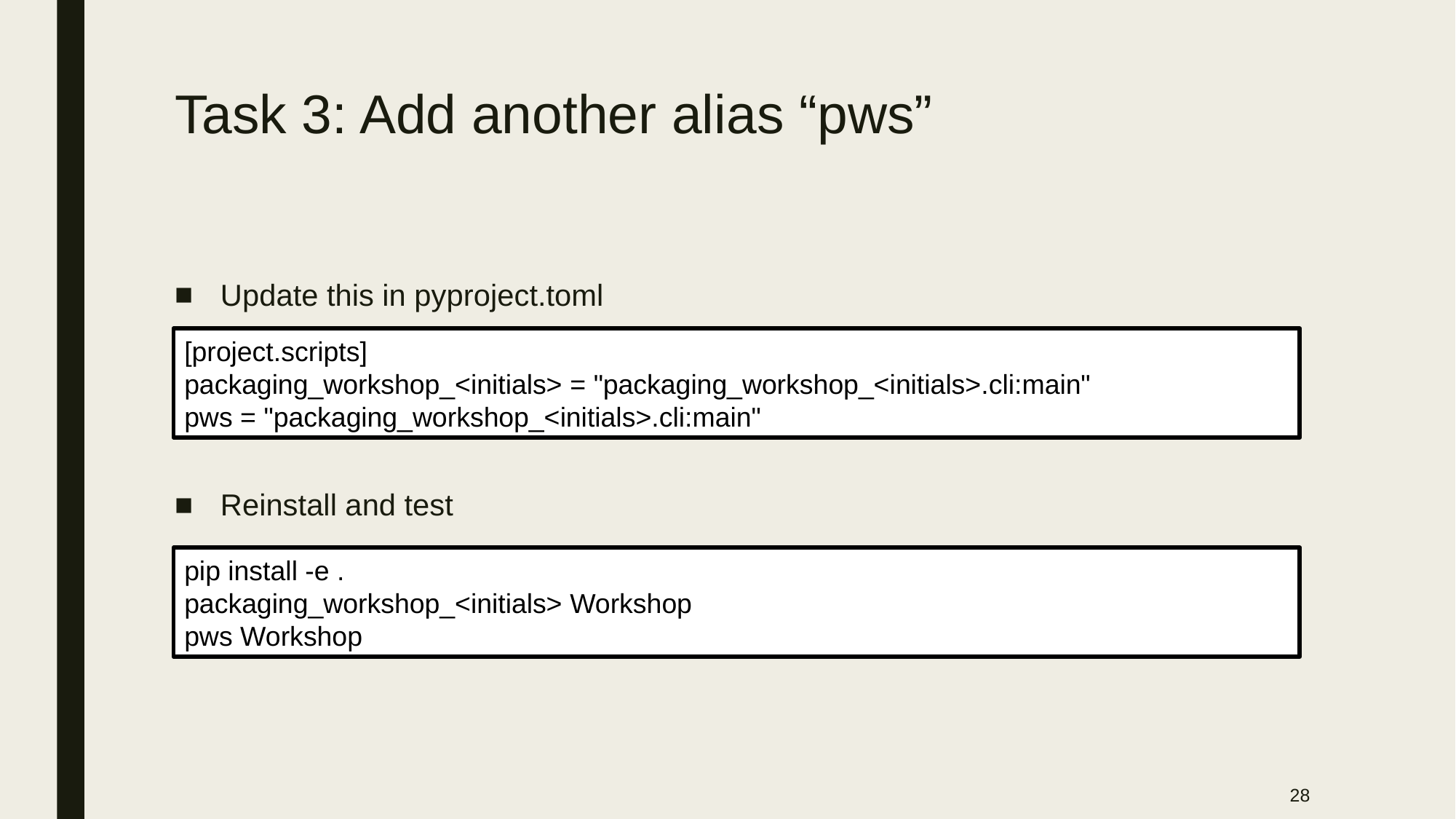

# Task 3: Add another alias “pws”
Update this in pyproject.toml

Reinstall and test
[project.scripts]
packaging_workshop_<initials> = "packaging_workshop_<initials>.cli:main"
pws = "packaging_workshop_<initials>.cli:main"
pip install -e .
packaging_workshop_<initials> Workshop
pws Workshop
28